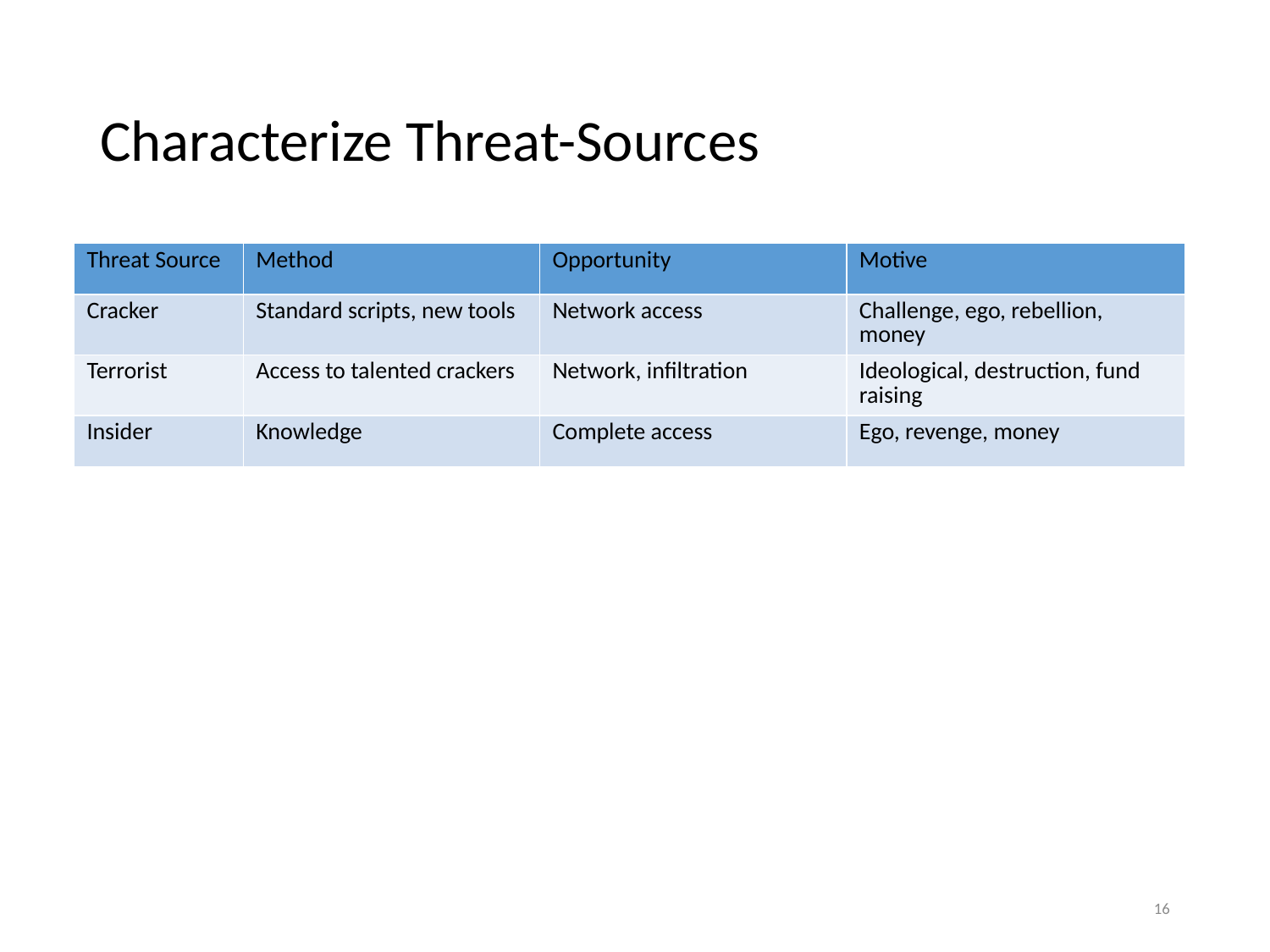

# Characterize Threat-Sources
| Threat Source | Method | Opportunity | Motive |
| --- | --- | --- | --- |
| Cracker | Standard scripts, new tools | Network access | Challenge, ego, rebellion, money |
| Terrorist | Access to talented crackers | Network, infiltration | Ideological, destruction, fund raising |
| Insider | Knowledge | Complete access | Ego, revenge, money |
16